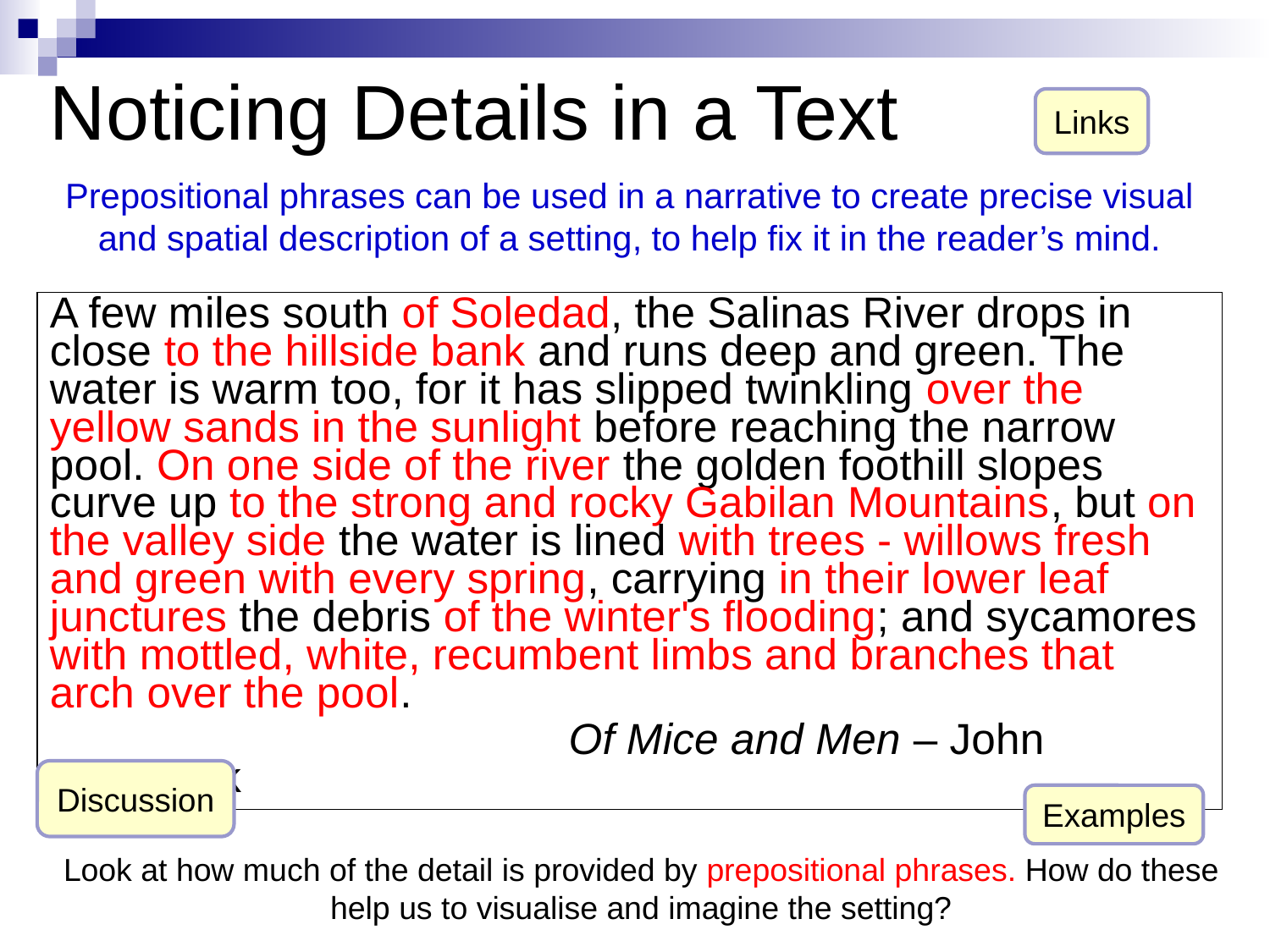

# Noticing Details in a Text
Links
Prepositional phrases can be used in a narrative to create precise visual and spatial description of a setting, to help fix it in the reader’s mind.
A few miles south of Soledad, the Salinas River drops in close to the hillside bank and runs deep and green. The water is warm too, for it has slipped twinkling over the yellow sands in the sunlight before reaching the narrow pool. On one side of the river the golden foothill slopes curve up to the strong and rocky Gabilan Mountains, but on the valley side the water is lined with trees - willows fresh and green with every spring, carrying in their lower leaf junctures the debris of the winter's flooding; and sycamores with mottled, white, recumbent limbs and branches that arch over the pool.
                                           Of Mice and Men – John Steinbeck

Discussion
Examples
Look at how much of the detail is provided by prepositional phrases. How do these help us to visualise and imagine the setting?